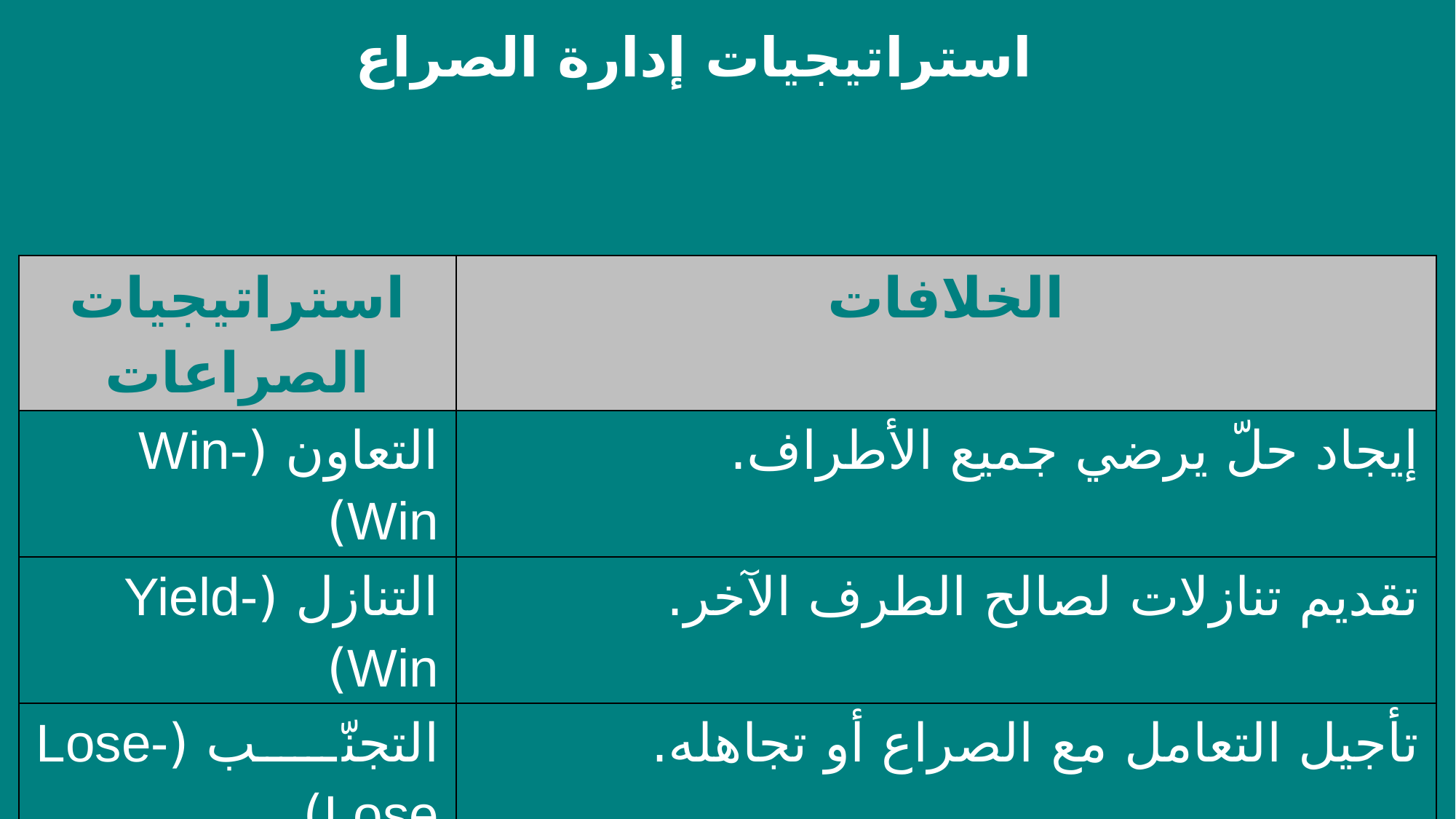

استراتيجيات إدارة الصراع
| استراتيجيات الصراعات | الخلافات |
| --- | --- |
| التعاون (Win-Win) | إيجاد حلّ يرضي جميع الأطراف. |
| التنازل (Yield-Win) | تقديم تنازلات لصالح الطرف الآخر. |
| التجنّب (Lose-Lose) | تأجيل التعامل مع الصراع أو تجاهله. |
| المنافسة (Win-Lose) | فرض حلّ من طرف واحد. |
| التسوية (Compromise) | تقديم تنازلات متبادلة للوصول لحلّ وسط. |